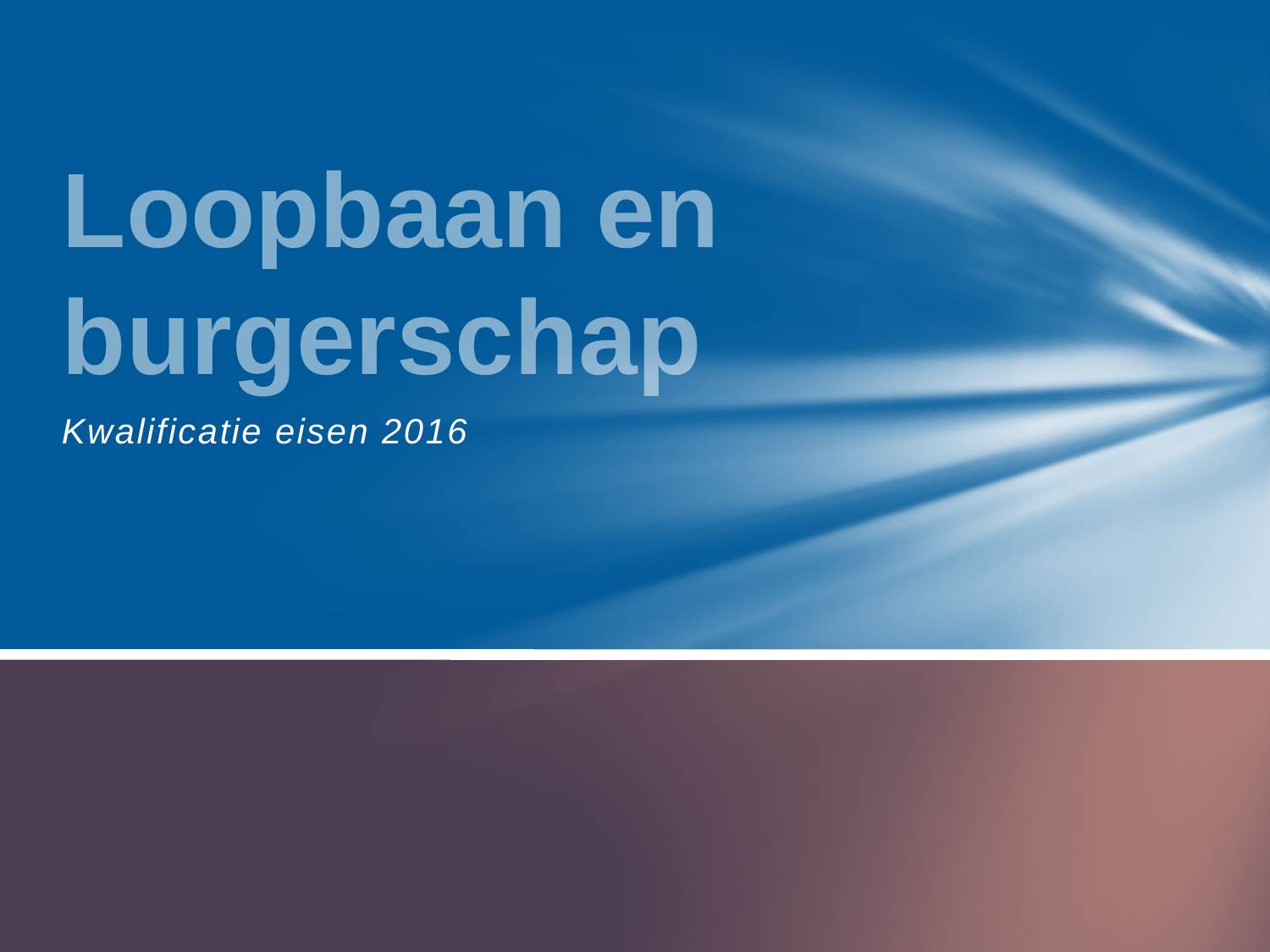

# Loopbaan en burgerschap
Kwalificatie eisen 2016